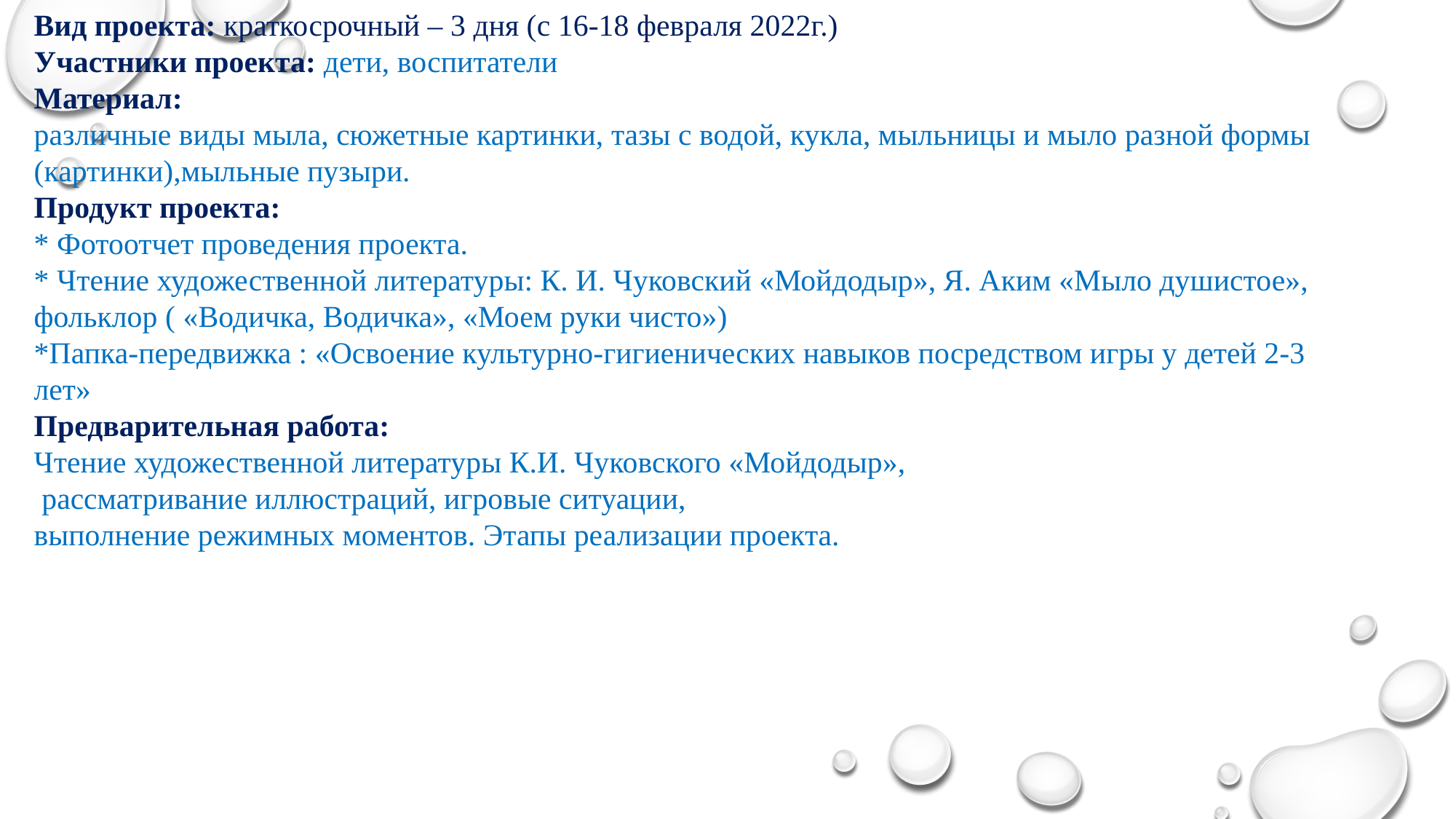

Вид проекта: краткосрочный – 3 дня (с 16-18 февраля 2022г.)
Участники проекта: дети, воспитатели
Материал:
различные виды мыла, сюжетные картинки, тазы с водой, кукла, мыльницы и мыло разной формы  (картинки),мыльные пузыри.
Продукт проекта:
* Фотоотчет проведения проекта.
* Чтение художественной литературы: К. И. Чуковский «Мойдодыр», Я. Аким «Мыло душистое», фольклор ( «Водичка, Водичка», «Моем руки чисто»)
*Папка-передвижка : «Освоение культурно-гигиенических навыков посредством игры у детей 2-3 лет»
Предварительная работа:
Чтение художественной литературы К.И. Чуковского «Мойдодыр»,
 рассматривание иллюстраций, игровые ситуации,
выполнение режимных моментов. Этапы реализации проекта.